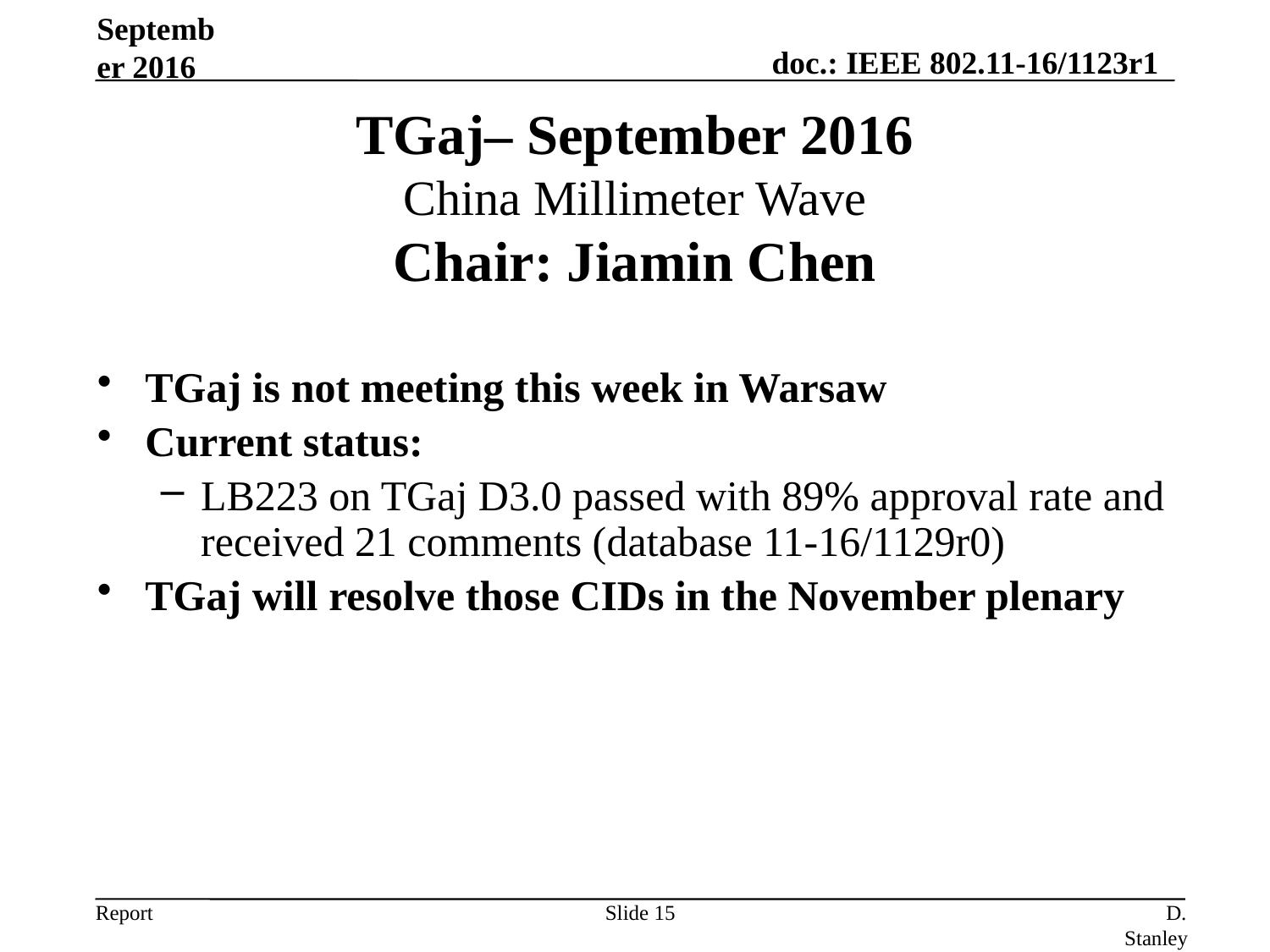

September 2016
# TGaj– September 2016 China Millimeter Wave Chair: Jiamin Chen
TGaj is not meeting this week in Warsaw
Current status:
LB223 on TGaj D3.0 passed with 89% approval rate and received 21 comments (database 11-16/1129r0)
TGaj will resolve those CIDs in the November plenary

Slide 15
D. Stanley, HP Enterprise